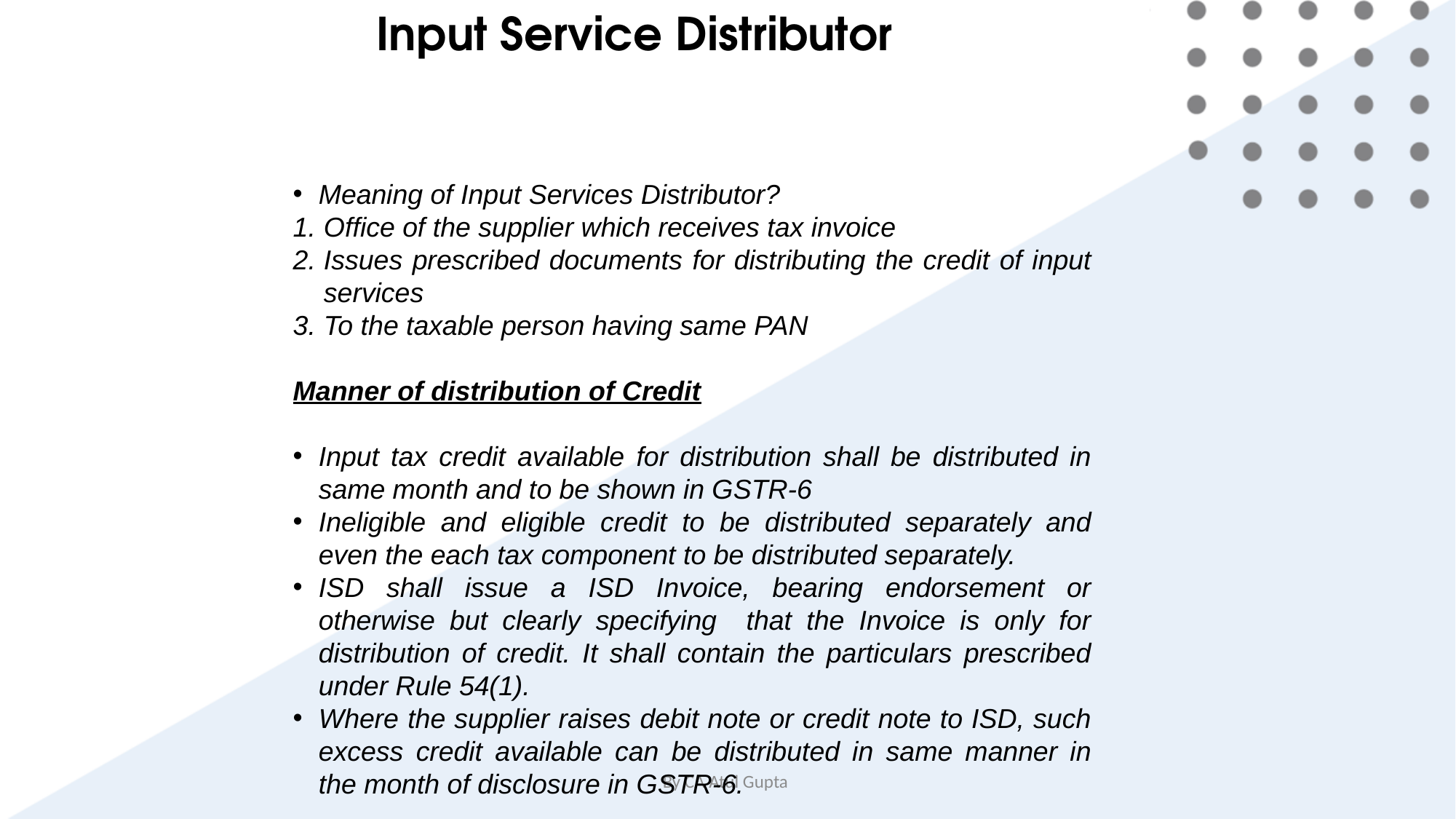

Input Service Distributor

Meaning of Input Services Distributor?
Office of the supplier which receives tax invoice
Issues prescribed documents for distributing the credit of input services
To the taxable person having same PAN

Manner of distribution of Credit

Input tax credit available for distribution shall be distributed in same month and to be shown in GSTR-6
Ineligible and eligible credit to be distributed separately and even the each tax component to be distributed separately.
ISD shall issue a ISD Invoice, bearing endorsement or otherwise but clearly specifying  that the Invoice is only for distribution of credit. It shall contain the particulars prescribed under Rule 54(1).
Where the supplier raises debit note or credit note to ISD, such excess credit available can be distributed in same manner in the month of disclosure in GSTR-6.

By CA Atul Gupta